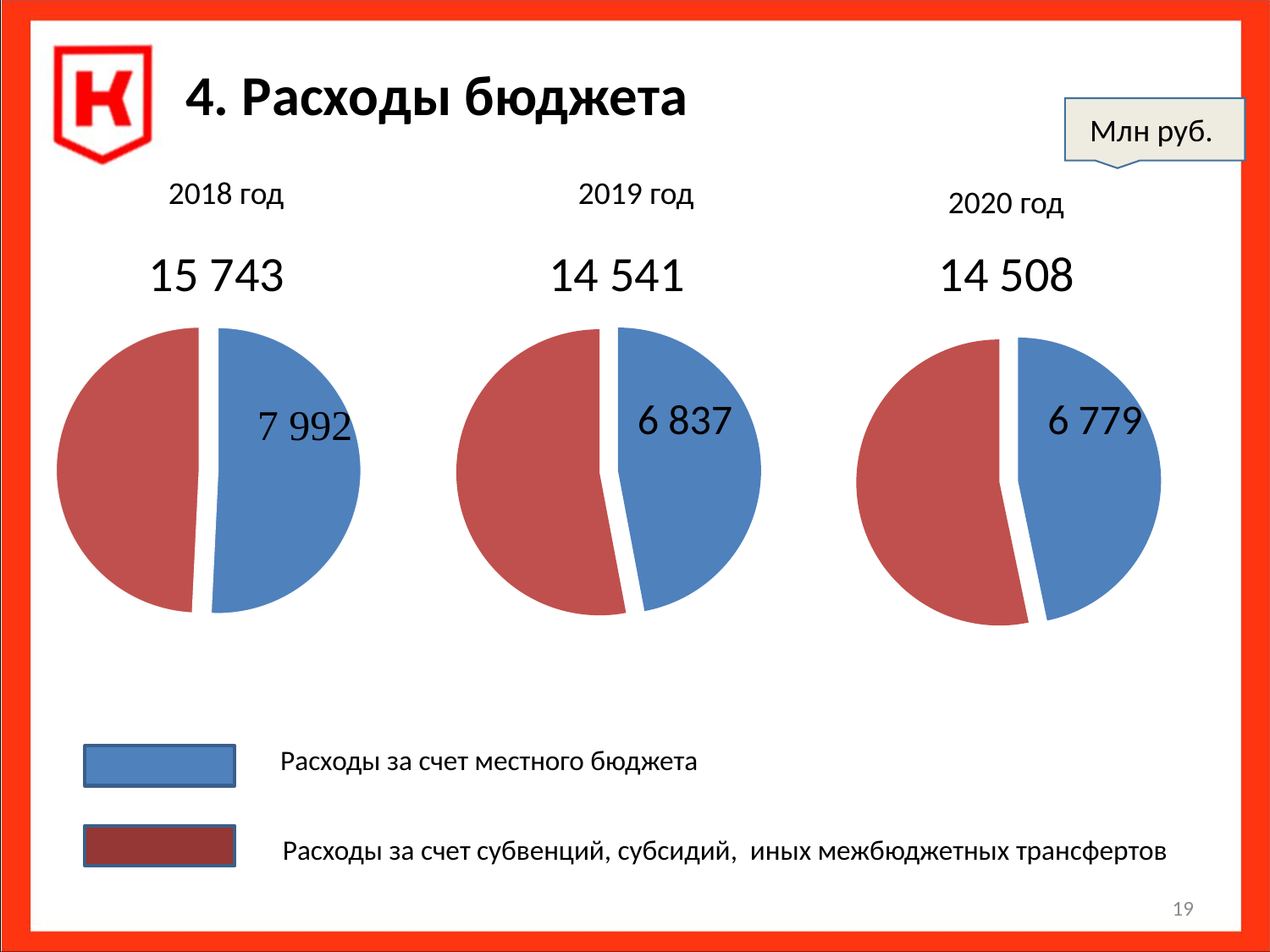

4. Расходы бюджета
Млн руб.
2018 год
2019 год
2020 год
15 743
14 541
14 508

### Chart

| Category | Продажи |
|---|---|
| Программные мероприятия | 7992.0 |
| Непрограммные мероприятия  | 7751.0 |

### Chart

| Category | 2019 |
|---|---|
| Программные мероприятия | 6837.0 |
| Непрограммные мероприятия  | 7704.0 |

### Chart

| Category | Продажи |
|---|---|
| Программные мероприятия | 6779.0 |
| Непрограммные мероприятия  | 7729.0 |
6 837
6 779
Расходы за счет местного бюджета

Расходы за счет субвенций, субсидий,  иных межбюджетных трансфертов
19